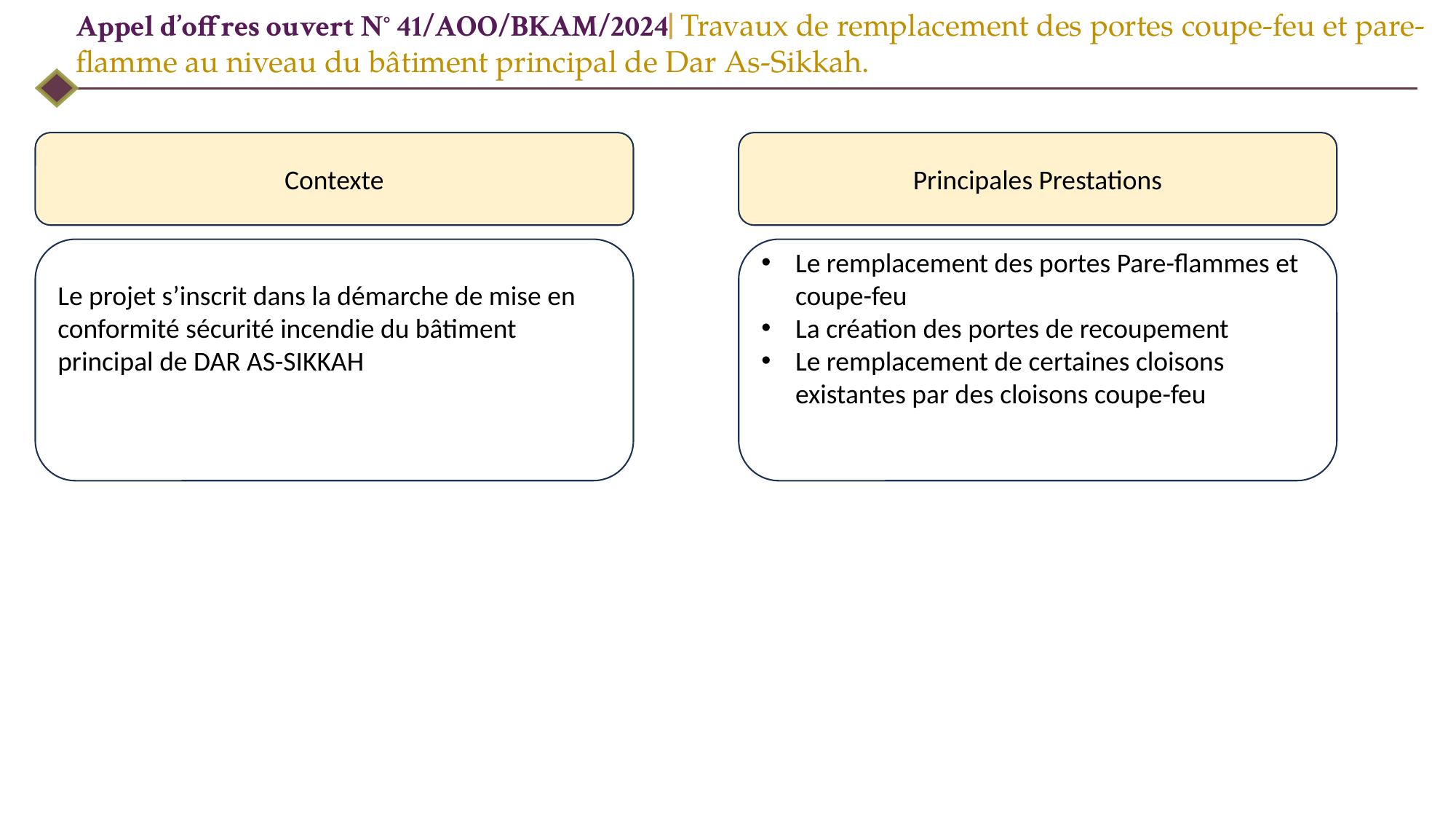

Appel d’offres ouvert N° 41/AOO/BKAM/2024| Travaux de remplacement des portes coupe-feu et pare-flamme au niveau du bâtiment principal de Dar As-Sikkah.

Contexte
Principales Prestations
Le projet s’inscrit dans la démarche de mise en conformité sécurité incendie du bâtiment principal de DAR AS-SIKKAH
de mise en conformité sécurité incendie du bâtiment principal de DAR AS-SIKKAH
Le remplacement des portes Pare-flammes et coupe-feu
La création des portes de recoupement
Le remplacement de certaines cloisons existantes par des cloisons coupe-feu
de mise en conformité sécurité incendie du bâtiment principal de DAR AS-SIKKAH